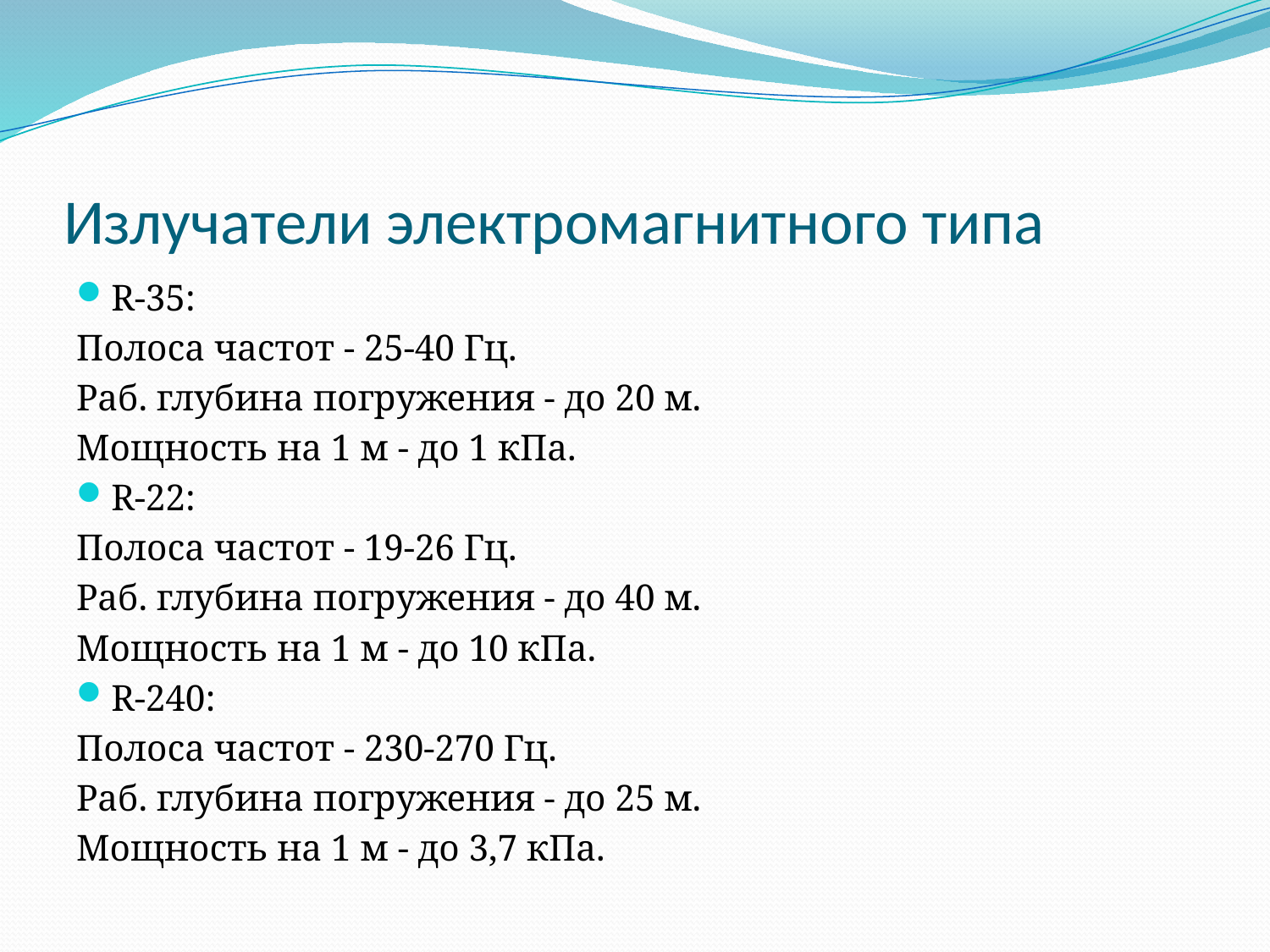

# Излучатели электромагнитного типа
R-35:
Полоса частот - 25-40 Гц.
Раб. глубина погружения - до 20 м.
Мощность на 1 м - до 1 кПа.
R-22:
Полоса частот - 19-26 Гц.
Раб. глубина погружения - до 40 м.
Мощность на 1 м - до 10 кПа.
R-240:
Полоса частот - 230-270 Гц.
Раб. глубина погружения - до 25 м.
Мощность на 1 м - до 3,7 кПа.